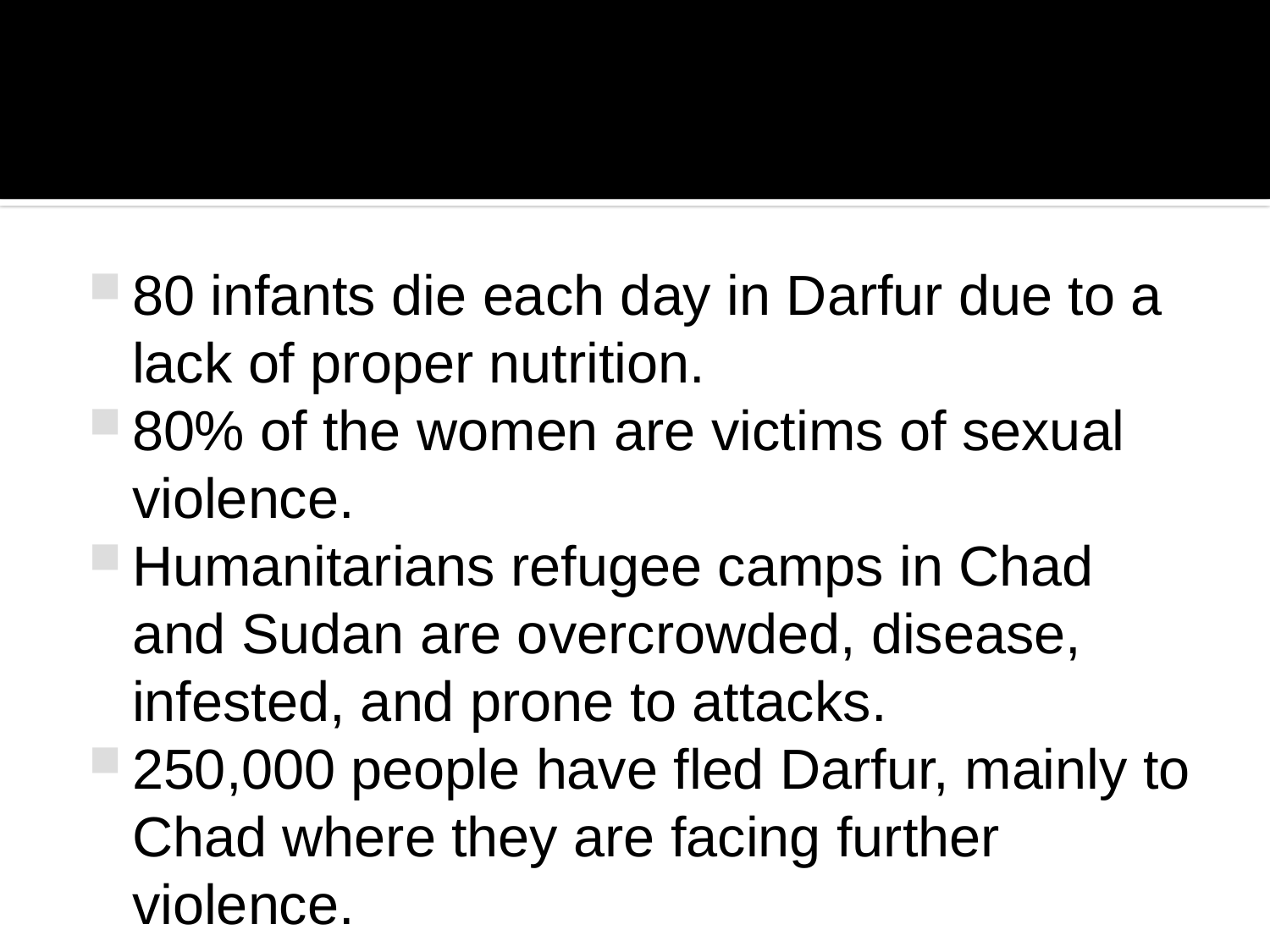

#
80 infants die each day in Darfur due to a lack of proper nutrition.
80% of the women are victims of sexual violence.
Humanitarians refugee camps in Chad and Sudan are overcrowded, disease, infested, and prone to attacks.
250,000 people have fled Darfur, mainly to Chad where they are facing further violence.